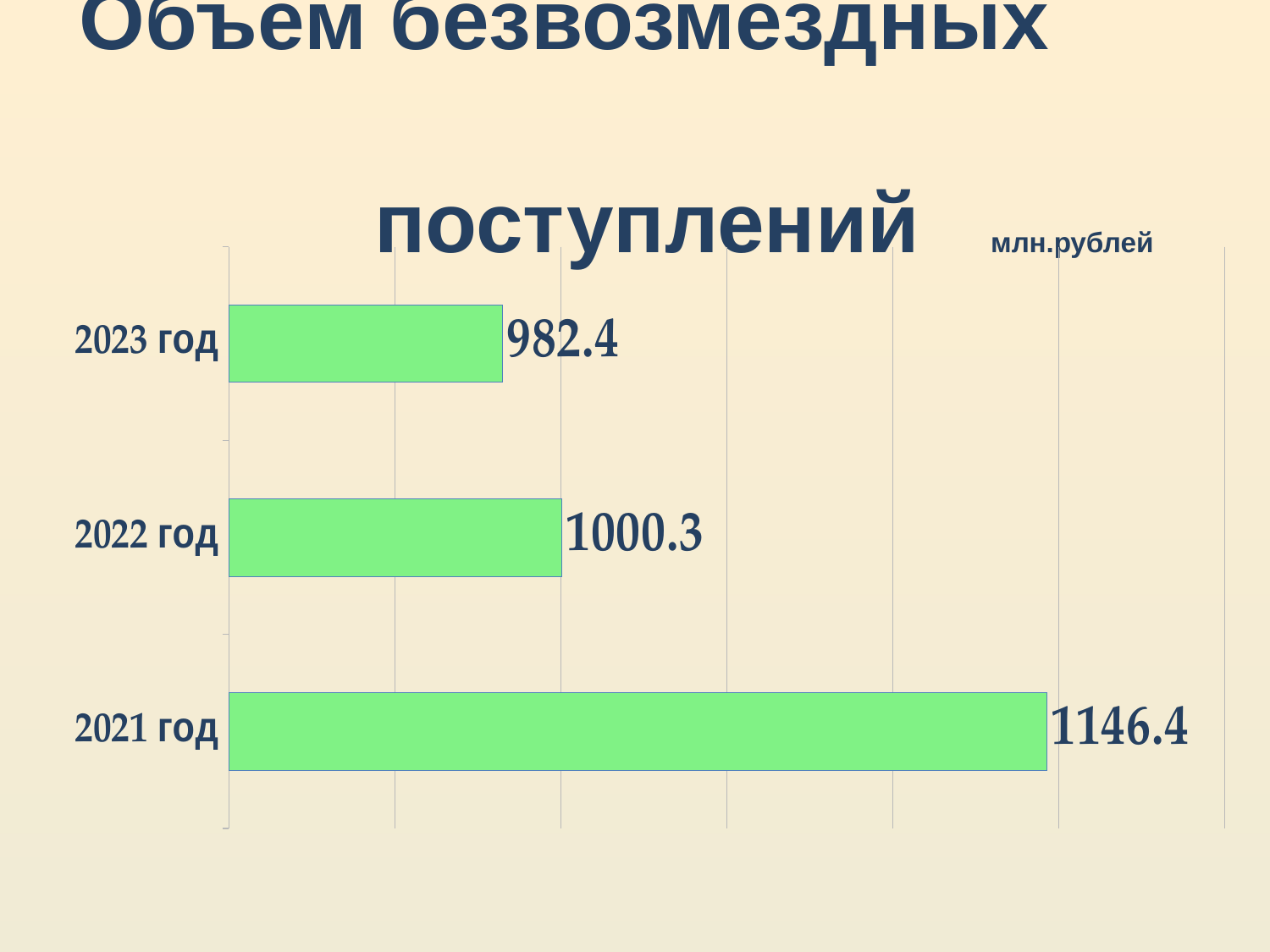

# Объем безвозмездных поступлений   млн.рублей

### Chart

| Category | Ряд 1 |
|---|---|
| 2021 год | 1146.4 |
| 2022 год | 1000.3 |
| 2023 год | 982.4 |